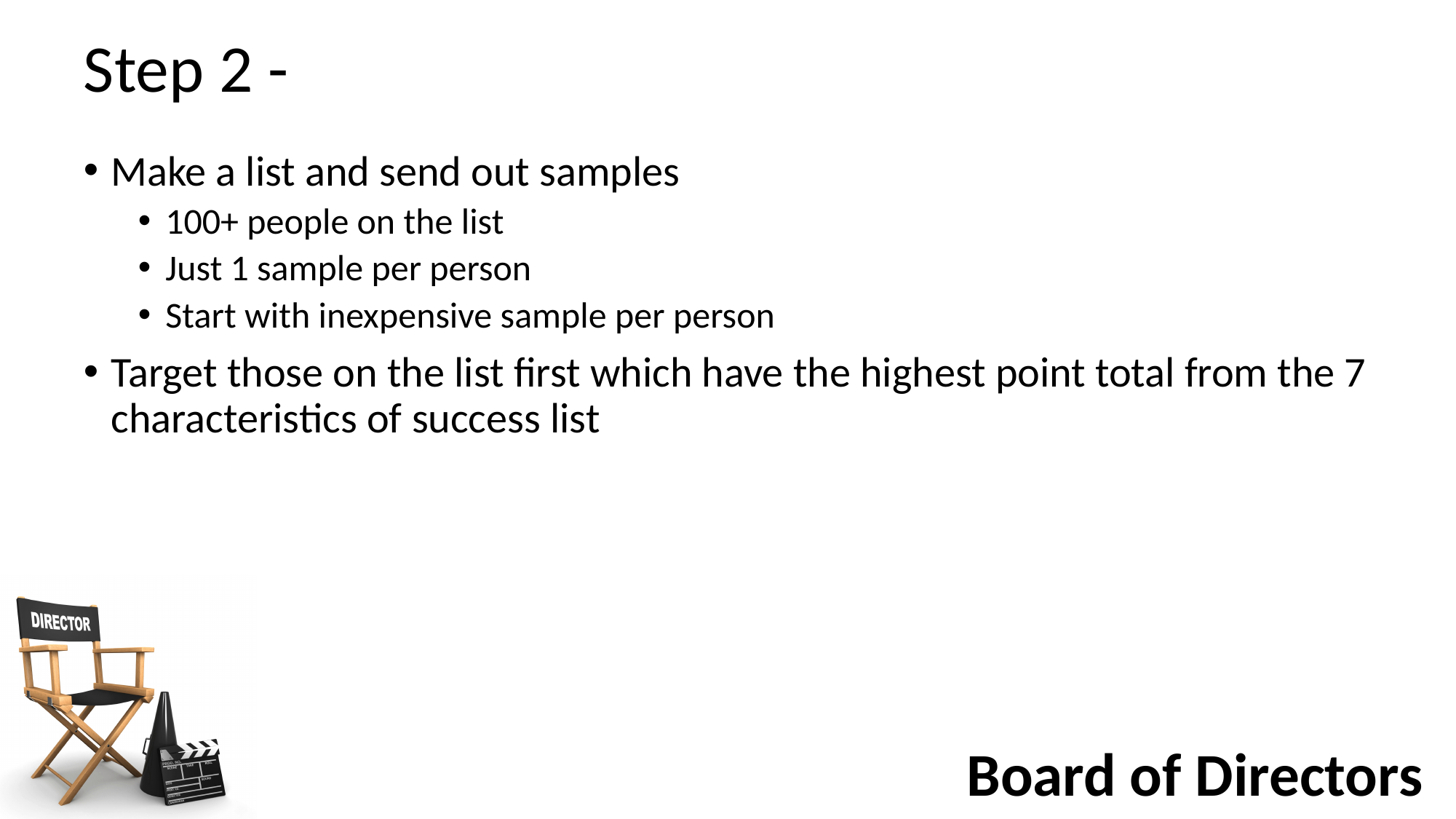

# Step 2 -
Make a list and send out samples
100+ people on the list
Just 1 sample per person
Start with inexpensive sample per person
Target those on the list first which have the highest point total from the 7 characteristics of success list